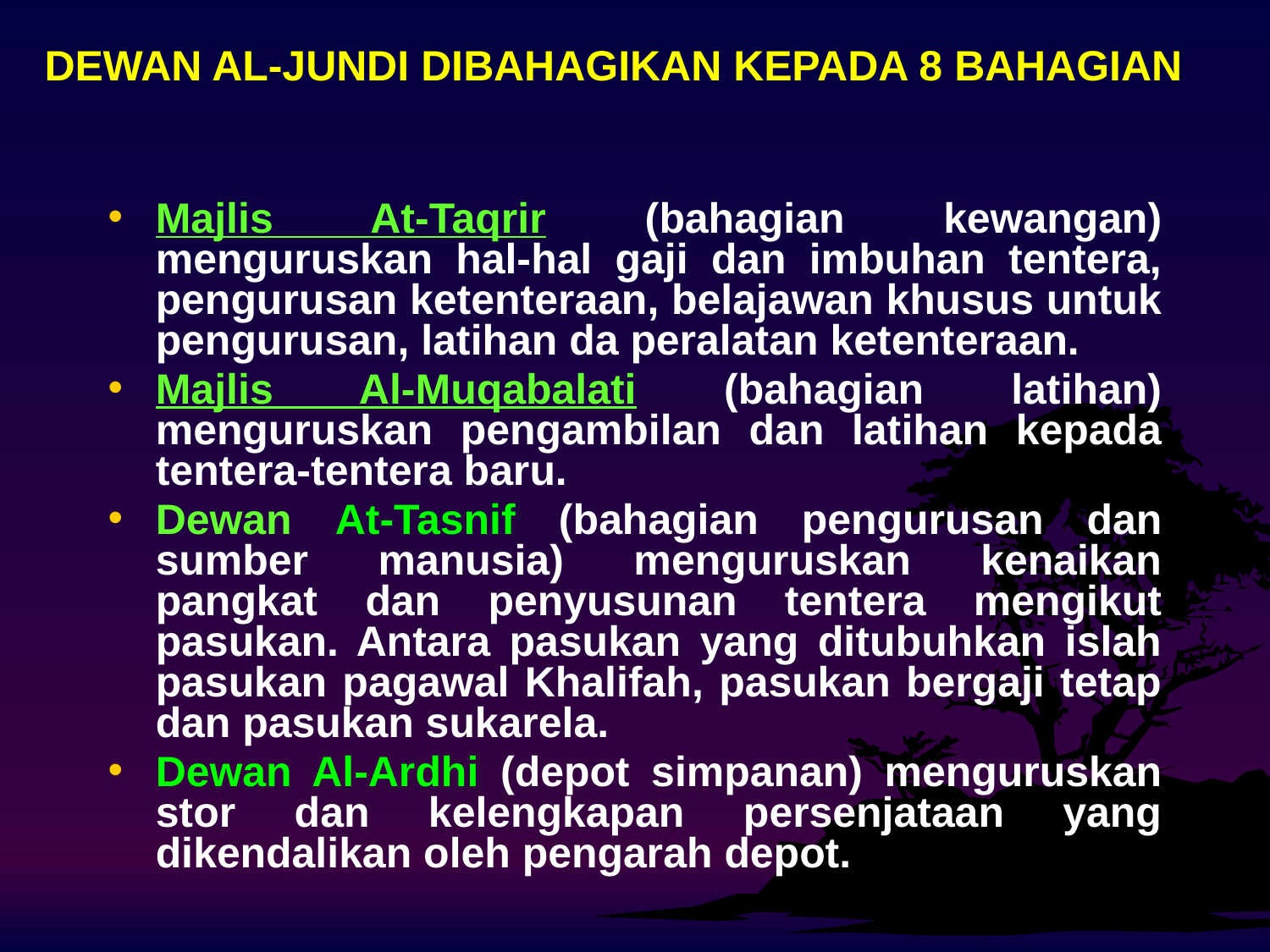

# DEWAN AL-JUNDI DIBAHAGIKAN KEPADA 8 BAHAGIAN

Majlis At-Taqrir (bahagian kewangan) menguruskan hal-hal gaji dan imbuhan tentera, pengurusan ketenteraan, belajawan khusus untuk pengurusan, latihan da peralatan ketenteraan.
Majlis Al-Muqabalati (bahagian latihan) menguruskan pengambilan dan latihan kepada tentera-tentera baru.
Dewan At-Tasnif (bahagian pengurusan dan sumber manusia) menguruskan kenaikan pangkat dan penyusunan tentera mengikut pasukan. Antara pasukan yang ditubuhkan islah pasukan pagawal Khalifah, pasukan bergaji tetap dan pasukan sukarela.
Dewan Al-Ardhi (depot simpanan) menguruskan stor dan kelengkapan persenjataan yang dikendalikan oleh pengarah depot.